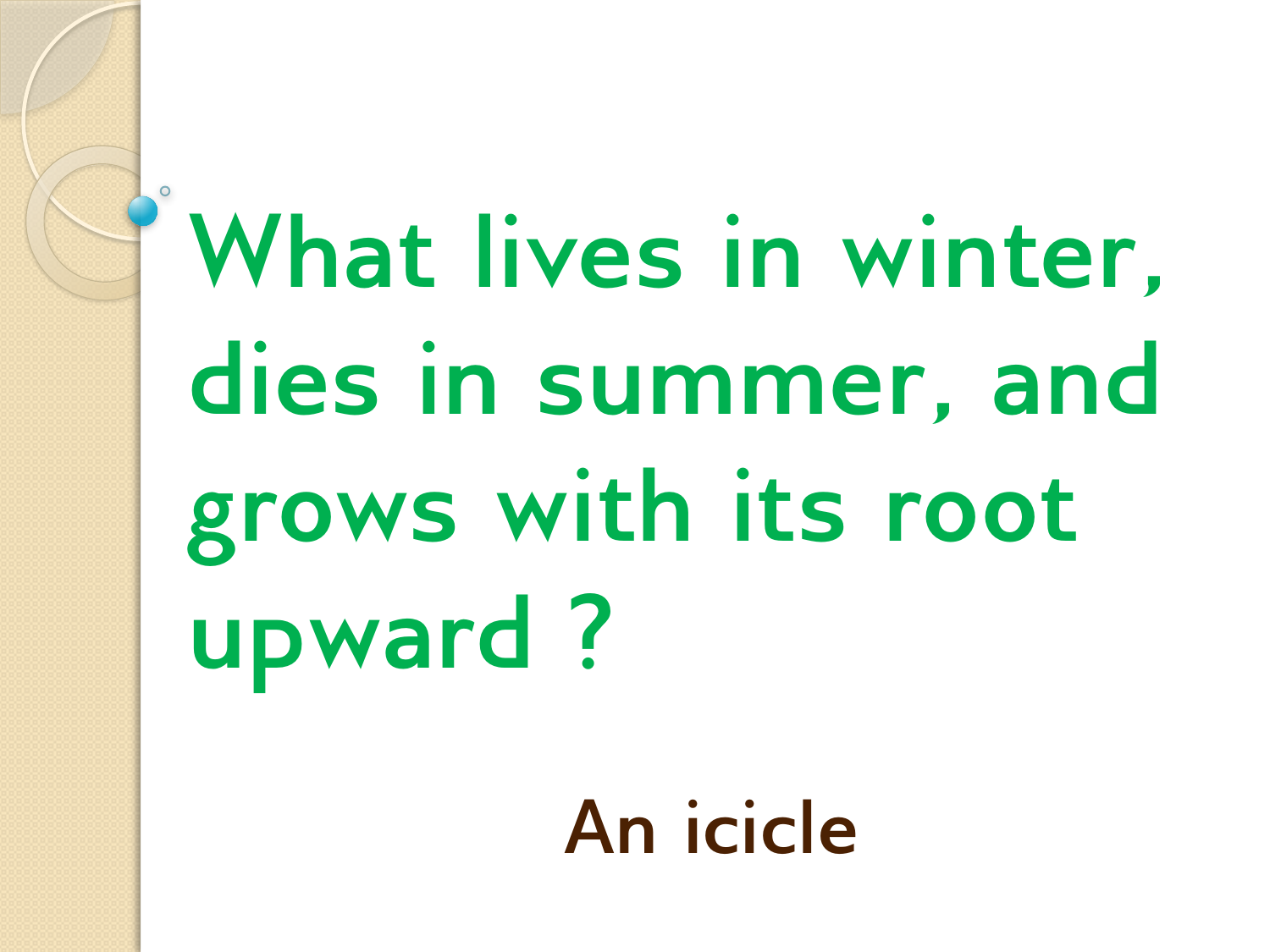

# What lives in winter, dies in summer, and grows with its root upward ?
          An icicle